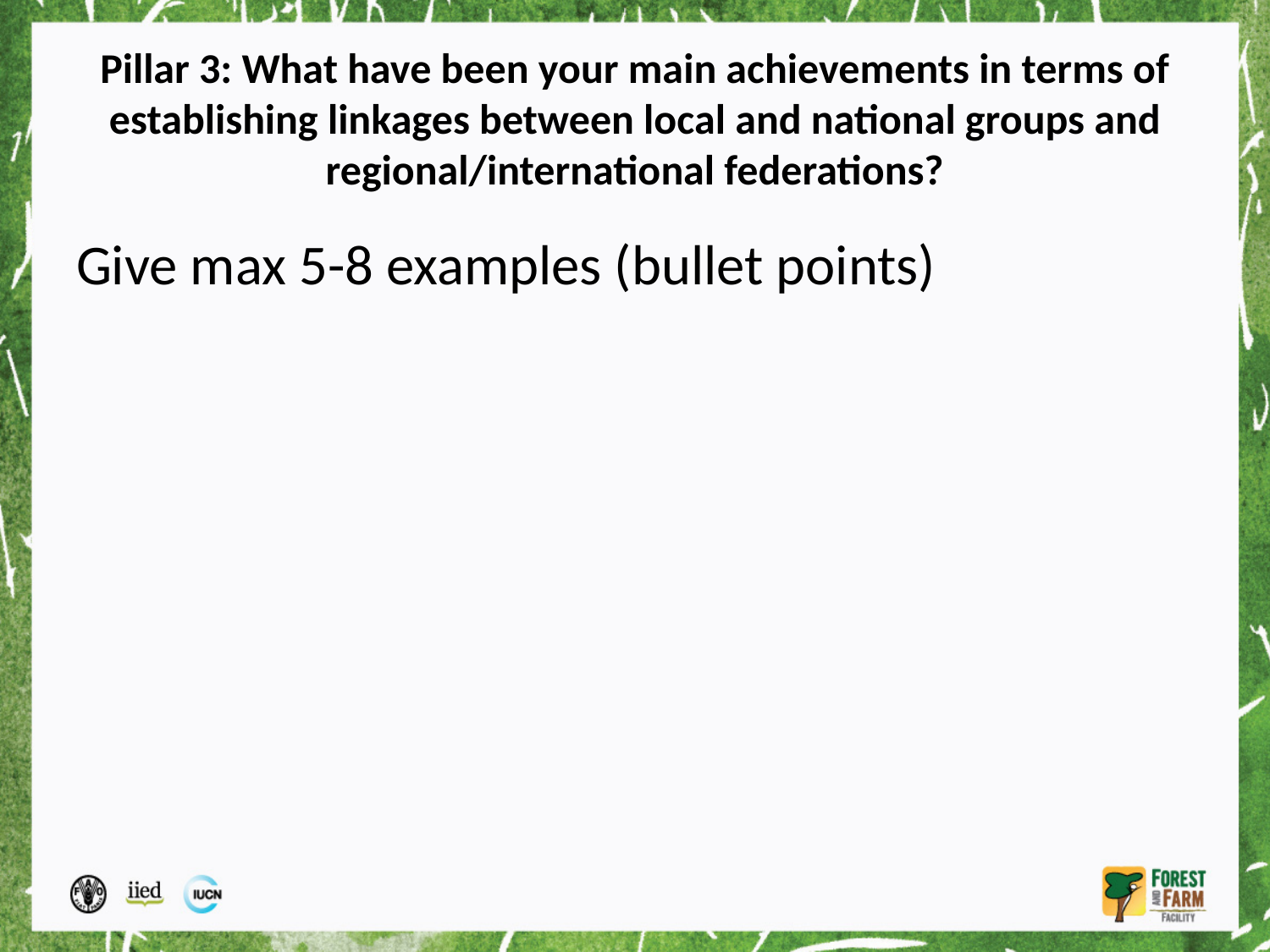

# Pillar 3: What have been your main achievements in terms of establishing linkages between local and national groups and regional/international federations?
Give max 5-8 examples (bullet points)